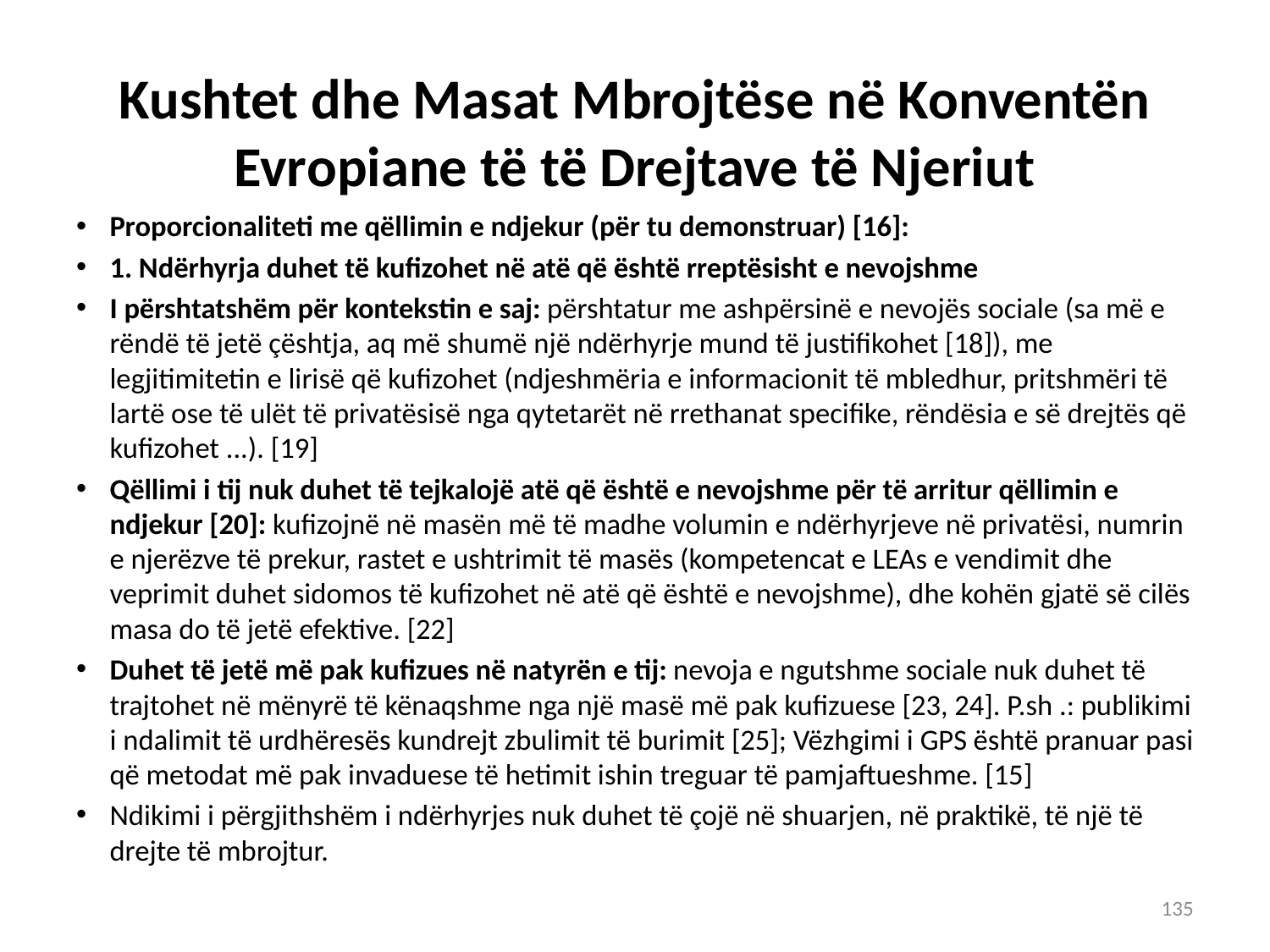

# Kushtet dhe Masat Mbrojtëse në Konventën Evropiane të të Drejtave të Njeriut
Proporcionaliteti me qëllimin e ndjekur (për tu demonstruar) [16]:
1. Ndërhyrja duhet të kufizohet në atë që është rreptësisht e nevojshme
I përshtatshëm për kontekstin e saj: përshtatur me ashpërsinë e nevojës sociale (sa më e rëndë të jetë çështja, aq më shumë një ndërhyrje mund të justifikohet [18]), me legjitimitetin e lirisë që kufizohet (ndjeshmëria e informacionit të mbledhur, pritshmëri të lartë ose të ulët të privatësisë nga qytetarët në rrethanat specifike, rëndësia e së drejtës që kufizohet ...). [19]
Qëllimi i tij nuk duhet të tejkalojë atë që është e nevojshme për të arritur qëllimin e ndjekur [20]: kufizojnë në masën më të madhe volumin e ndërhyrjeve në privatësi, numrin e njerëzve të prekur, rastet e ushtrimit të masës (kompetencat e LEAs e vendimit dhe veprimit duhet sidomos të kufizohet në atë që është e nevojshme), dhe kohën gjatë së cilës masa do të jetë efektive. [22]
Duhet të jetë më pak kufizues në natyrën e tij: nevoja e ngutshme sociale nuk duhet të trajtohet në mënyrë të kënaqshme nga një masë më pak kufizuese [23, 24]. P.sh .: publikimi i ndalimit të urdhëresës kundrejt zbulimit të burimit [25]; Vëzhgimi i GPS është pranuar pasi që metodat më pak invaduese të hetimit ishin treguar të pamjaftueshme. [15]
Ndikimi i përgjithshëm i ndërhyrjes nuk duhet të çojë në shuarjen, në praktikë, të një të drejte të mbrojtur.

135